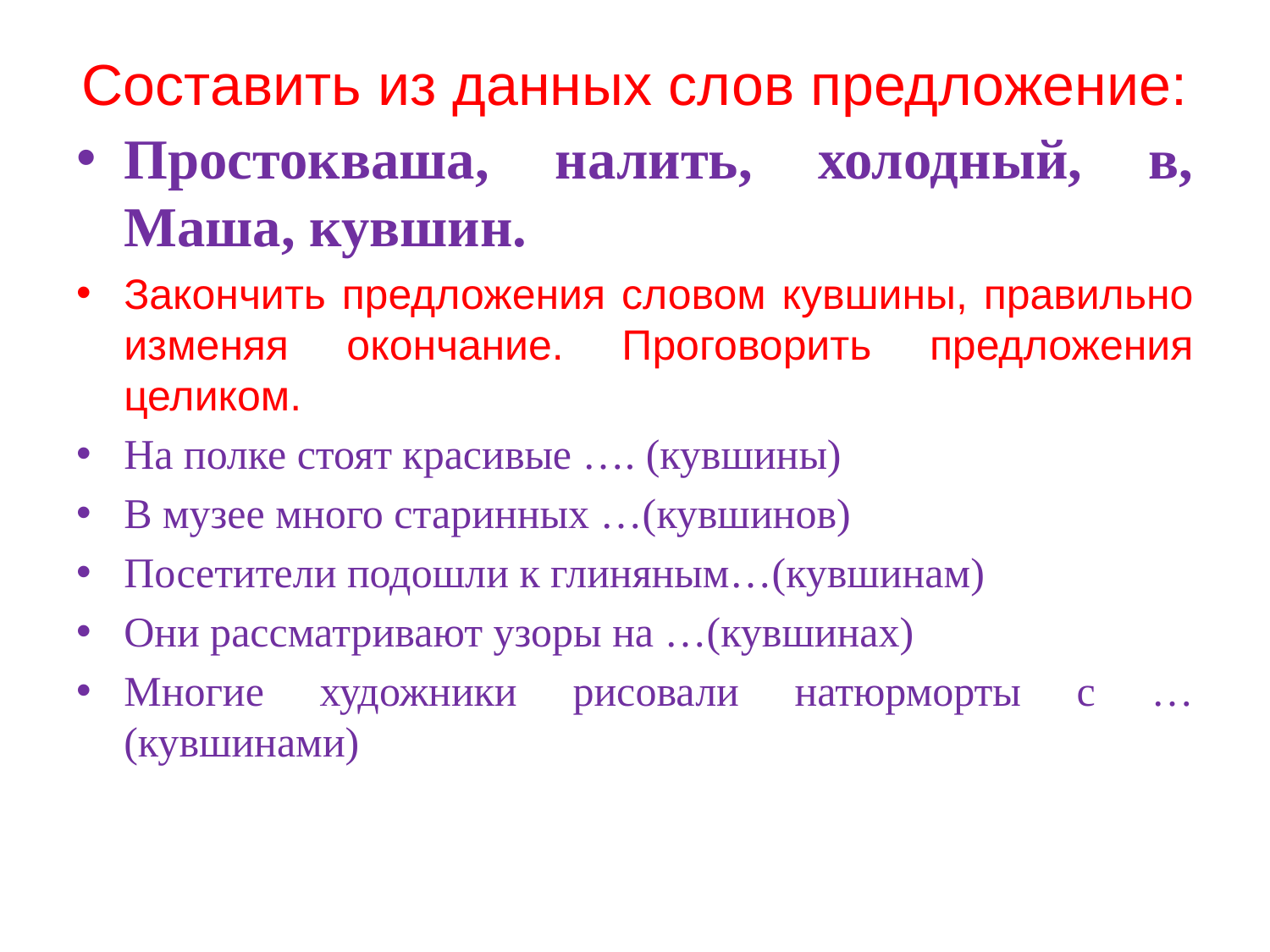

# Составить из данных слов предложение:
Простокваша, налить, холодный, в, Маша, кувшин.
Закончить предложения словом кувшины, правильно изменяя окончание. Проговорить предложения целиком.
На полке стоят красивые …. (кувшины)
В музее много старинных …(кувшинов)
Посетители подошли к глиняным…(кувшинам)
Они рассматривают узоры на …(кувшинах)
Многие художники рисовали натюрморты с …(кувшинами)